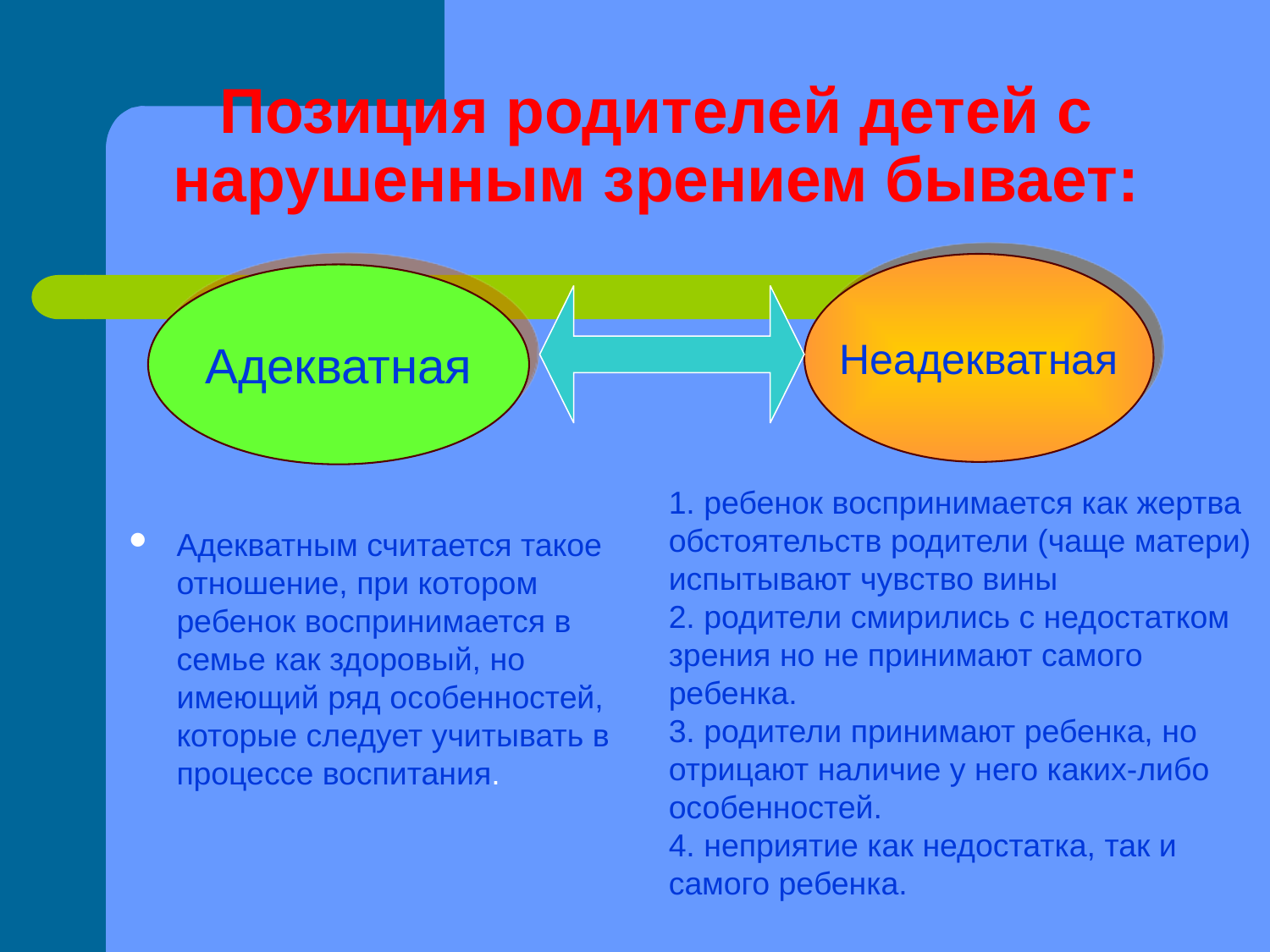

# Позиция родителей детей с нарушенным зрением бывает:
Неадекватная
Адекватная

1. ребенок воспринимается как жертва обстоятельств родители (чаще матери) испытывают чувство вины
2. родители смирились с недостатком зрения но не принимают самого ребенка.
3. родители принимают ребенка, но отрицают наличие у него каких-либо особенностей.
4. неприятие как недостатка, так и самого ребенка.
Адекватным считается такое отношение, при котором ребенок воспринимается в семье как здоровый, но имеющий ряд особенностей, которые следует учитывать в процессе воспитания.